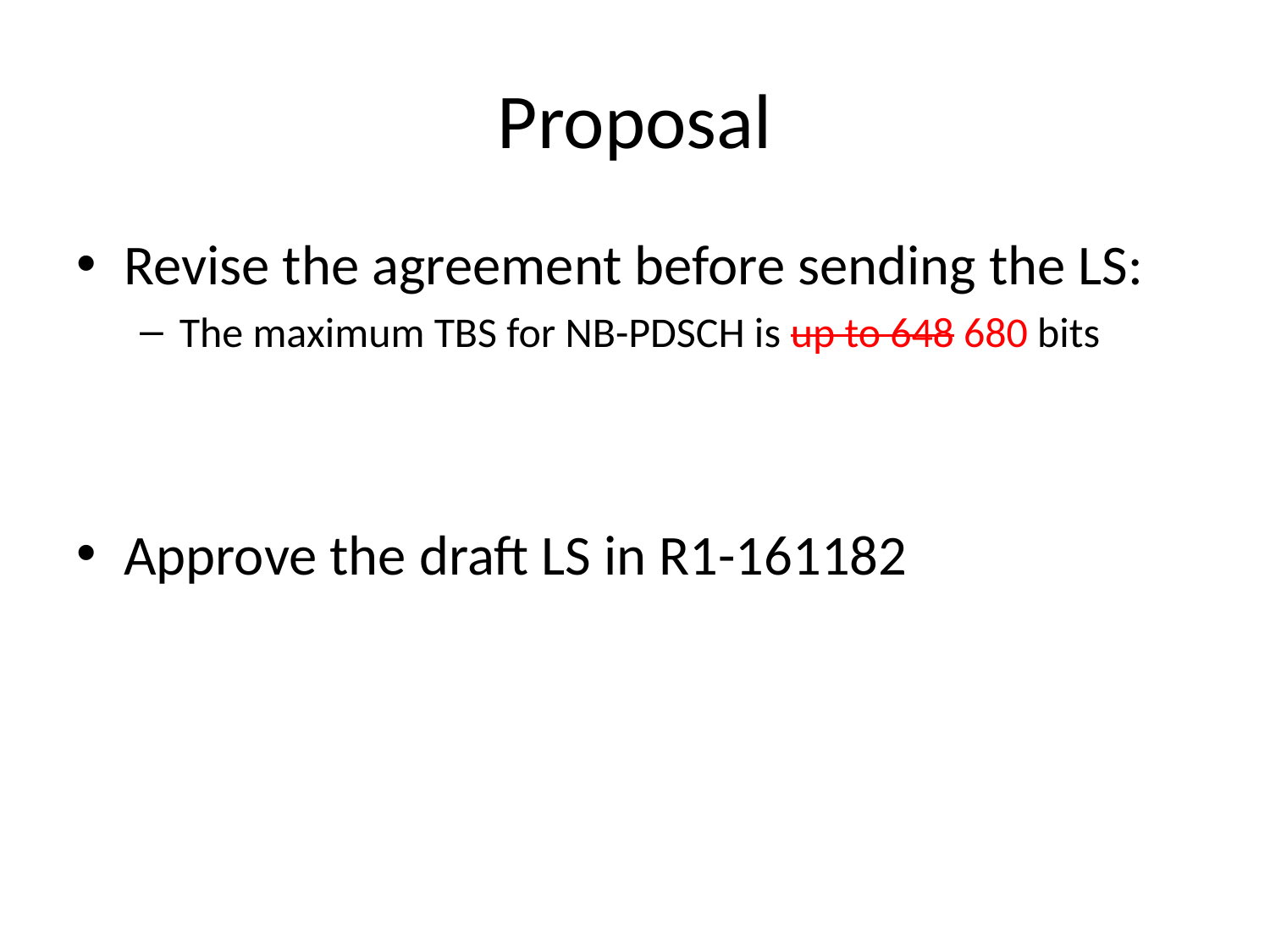

# Proposal
Revise the agreement before sending the LS:
The maximum TBS for NB-PDSCH is up to 648 680 bits

Approve the draft LS in R1-161182